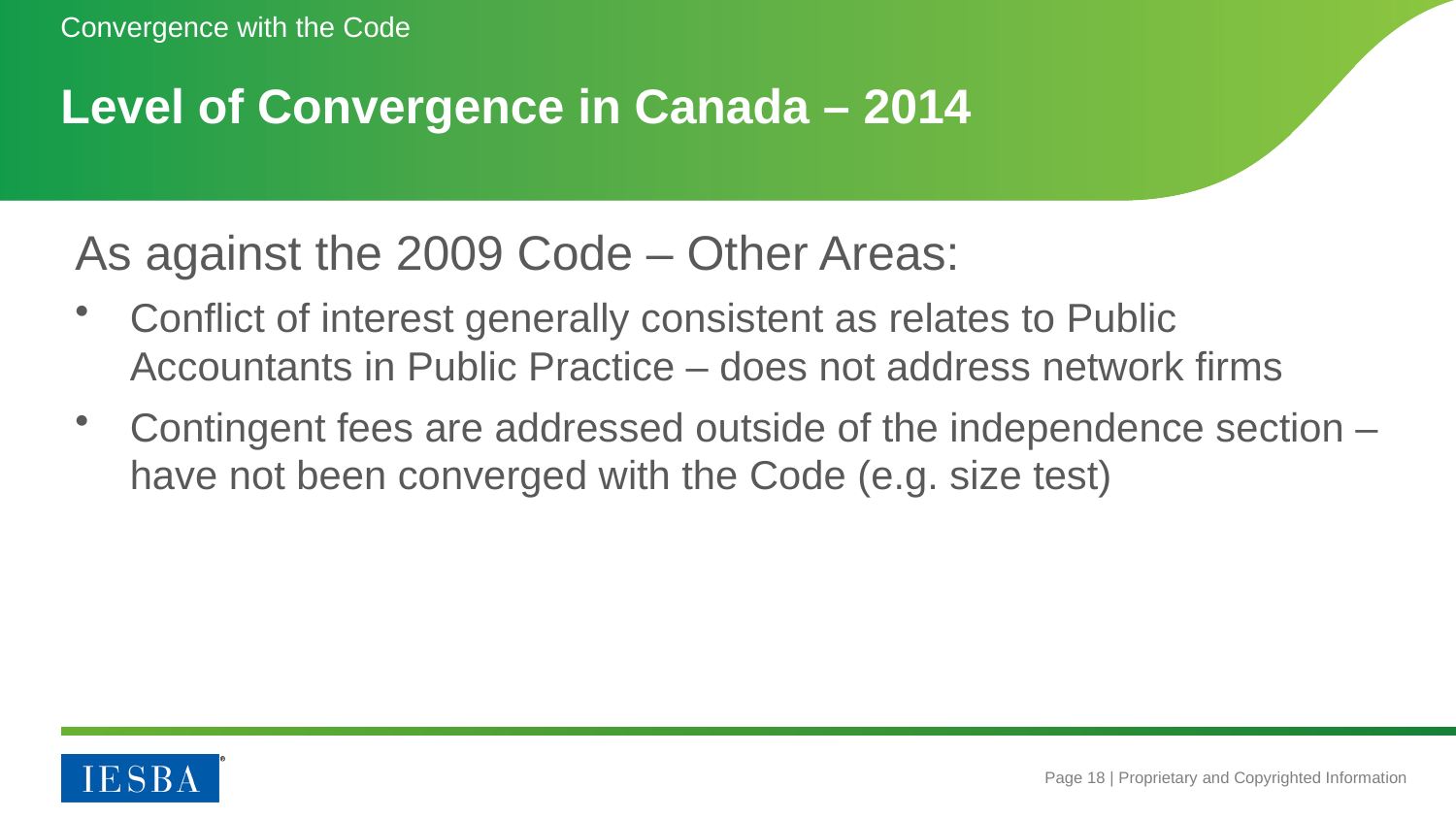

Convergence with the Code

# Level of Convergence in Canada – 2014
As against the 2009 Code – Other Areas:
Conflict of interest generally consistent as relates to Public Accountants in Public Practice – does not address network firms
Contingent fees are addressed outside of the independence section – have not been converged with the Code (e.g. size test)